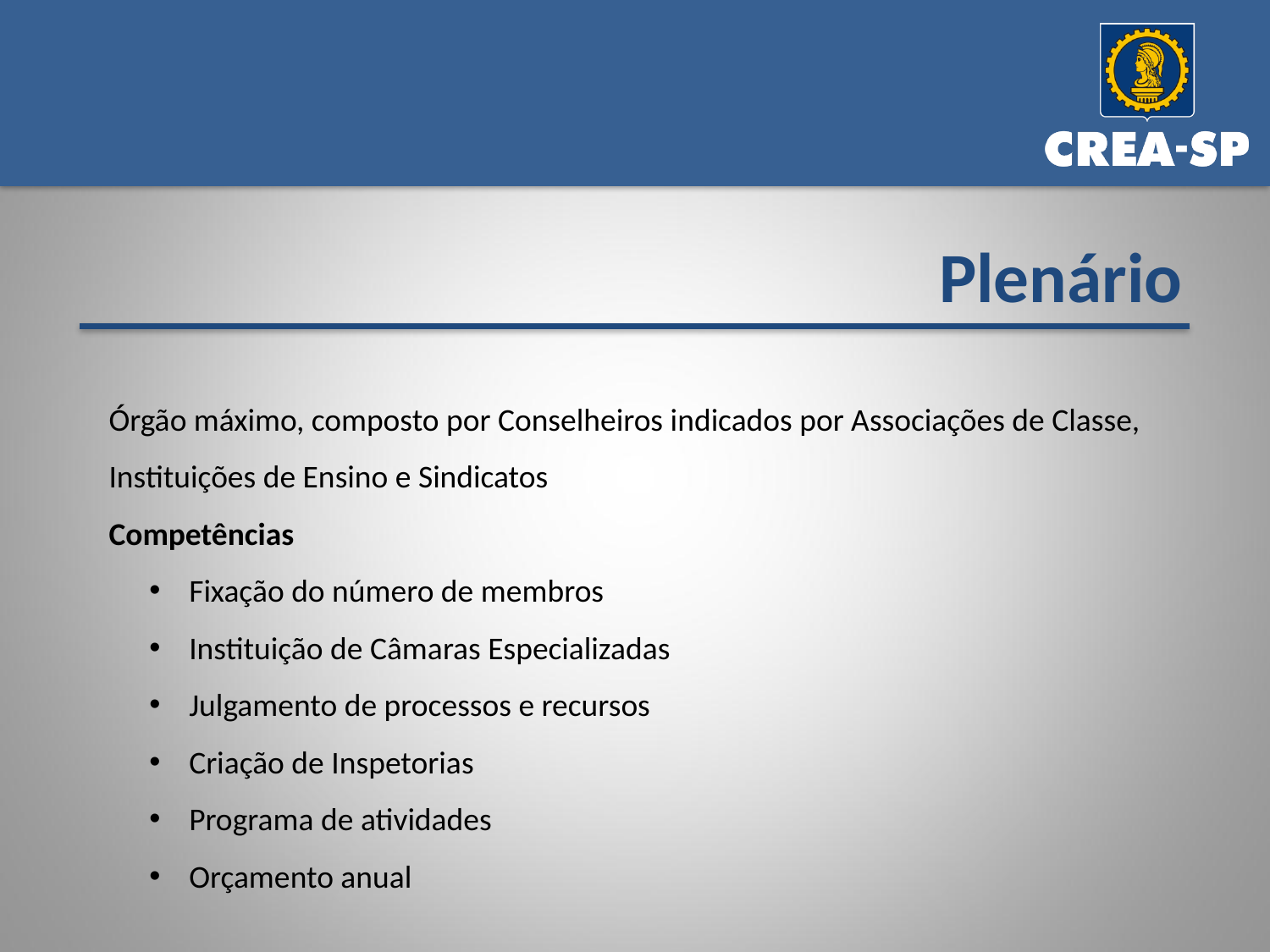

Plenário
Órgão máximo, composto por Conselheiros indicados por Associações de Classe,  Instituições de Ensino e Sindicatos
Competências
Fixação do número de membros
Instituição de Câmaras Especializadas
Julgamento de processos e recursos
Criação de Inspetorias
Programa de atividades
Orçamento anual